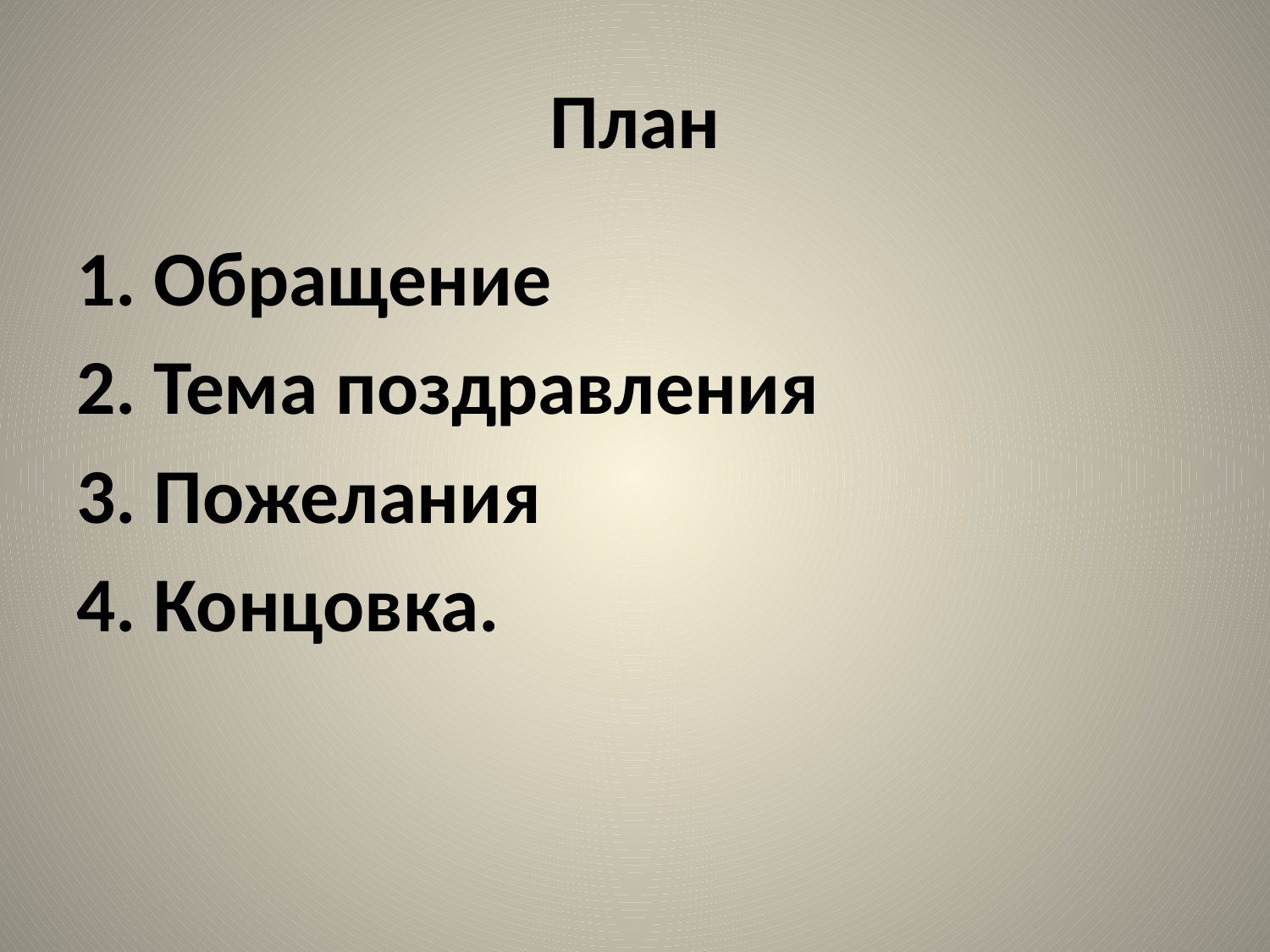

# План
1. Обращение
2. Тема поздравления
3. Пожелания
4. Концовка.